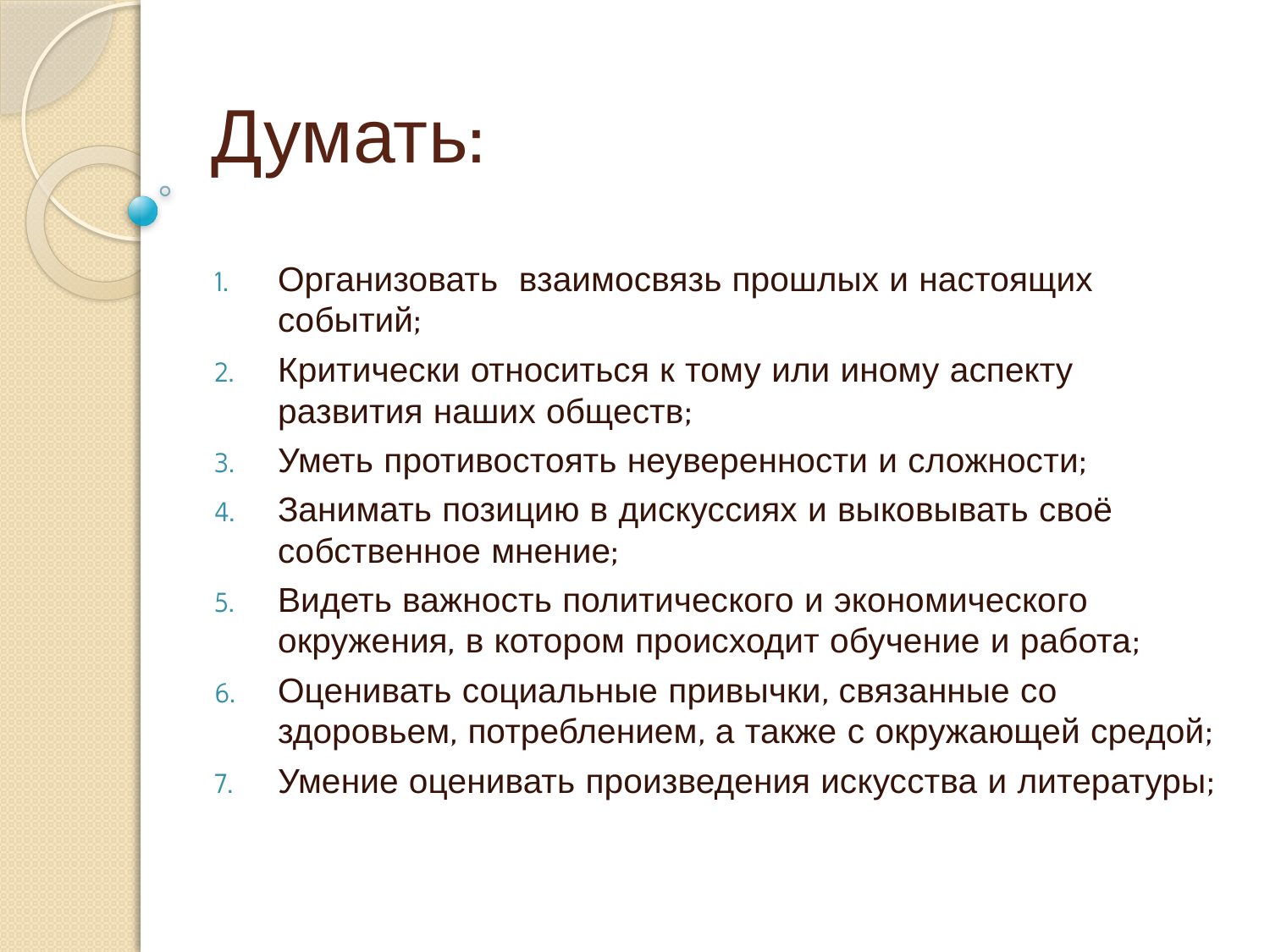

# Думать:
Организовать  взаимосвязь прошлых и настоящих событий;
Критически относиться к тому или иному аспекту развития наших обществ;
Уметь противостоять неуверенности и сложности;
Занимать позицию в дискуссиях и выковывать своё собственное мнение;
Видеть важность политического и экономического окружения, в котором происходит обучение и работа;
Оценивать социальные привычки, связанные со здоровьем, потреблением, а также с окружающей средой;
Умение оценивать произведения искусства и литературы;